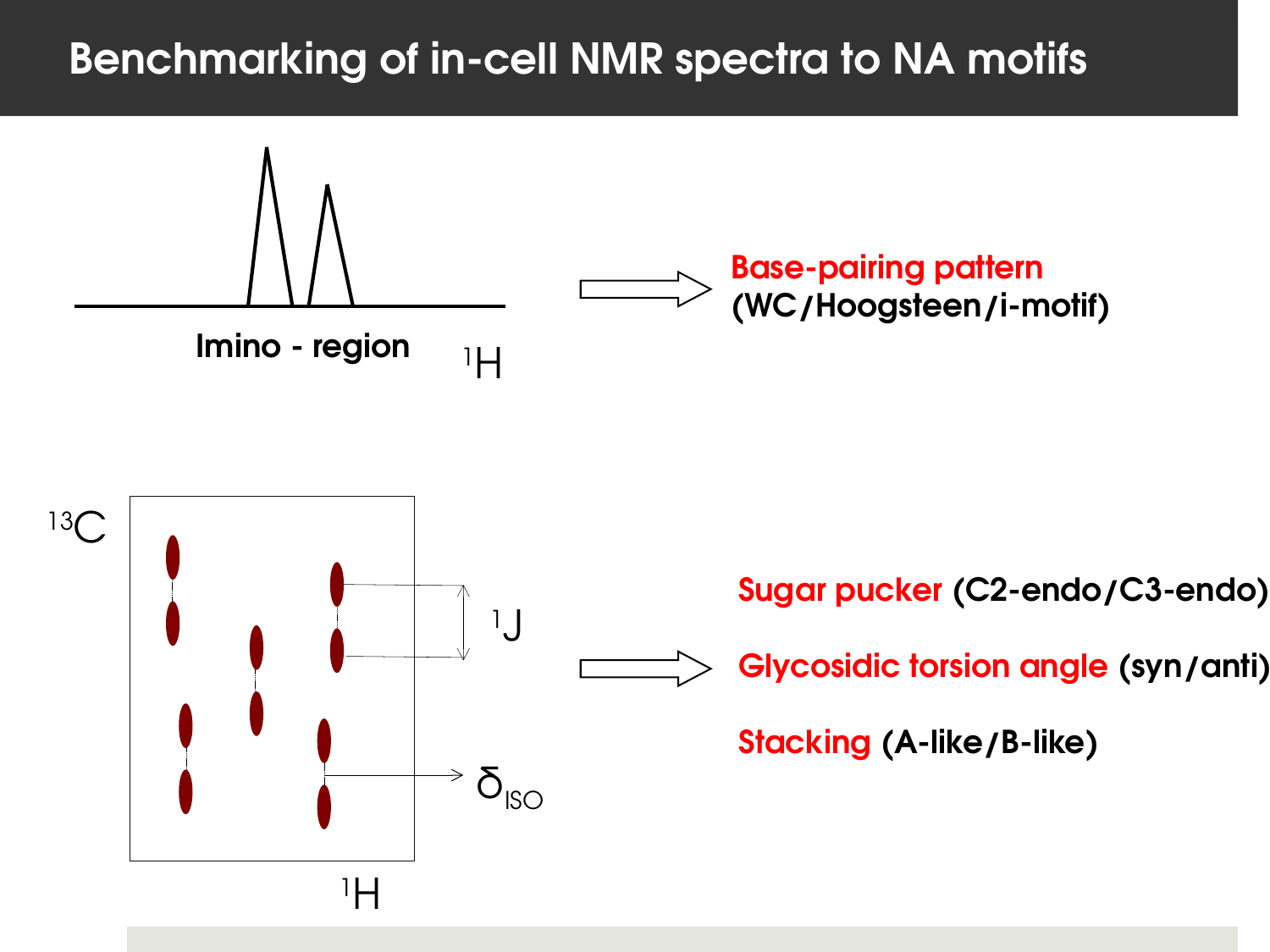

Benchmarking of in-cell NMR spectra to NA motifs

Base-pairing pattern
(WC/Hoogsteen/i-motif)
Imino - region
1H

13C

1H

1J
δISO

Sugar pucker (C2-endo/C3-endo)

Glycosidic torsion angle (syn/anti)

Stacking (A-like/B-like)